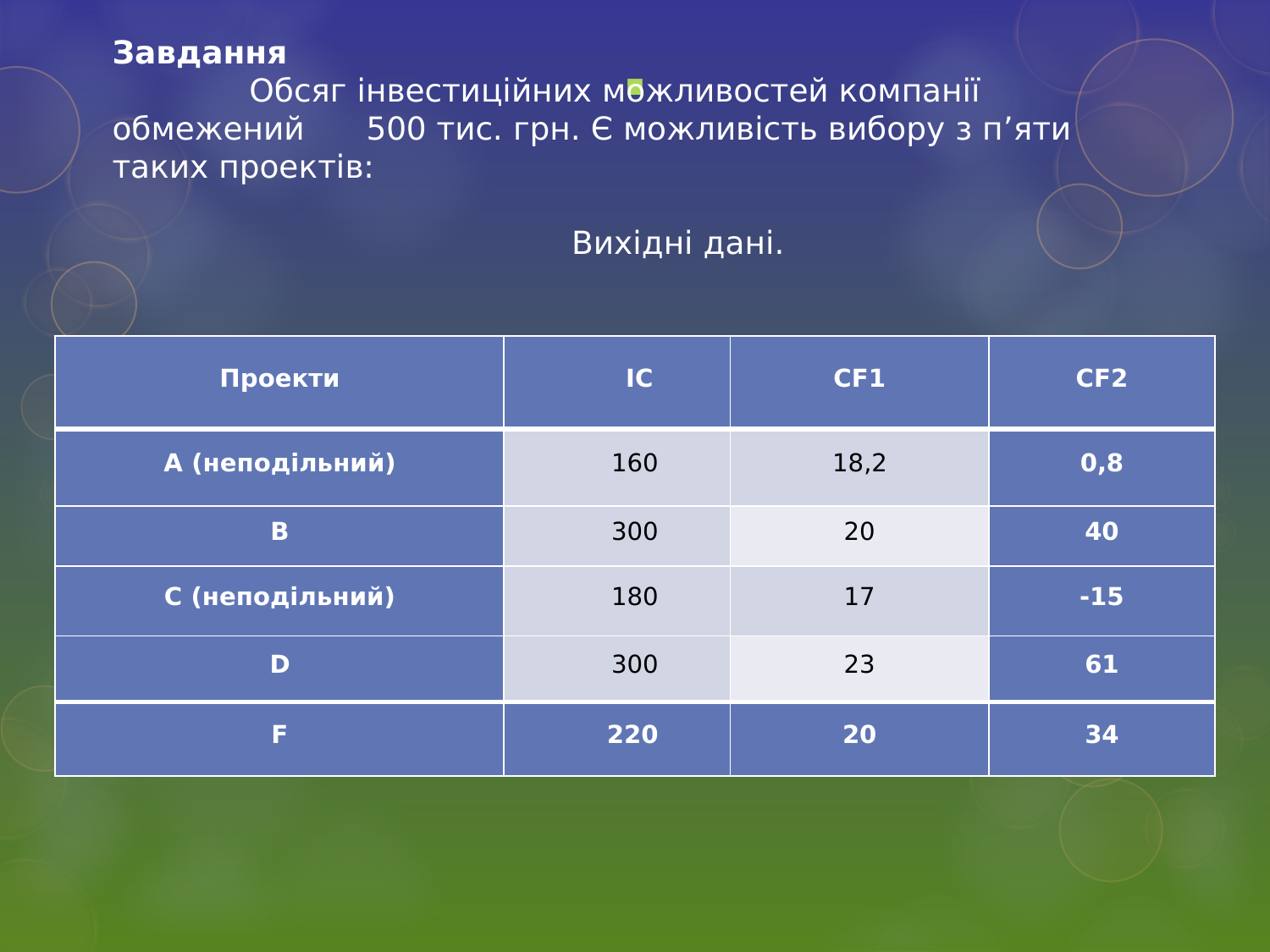

Завдання
Обсяг інвестиційних можливостей компанії обмежений	500 тис. грн. Є можливість вибору з п’яти таких проектів:

Вихідні дані.
# .
| Проекти | ІС | СF1 | СF2 |
| --- | --- | --- | --- |
| А (неподільний) | 160 | 18,2 | 0,8 |
| В | 300 | 20 | 40 |
| С (неподільний) | 180 | 17 | -15 |
| D | 300 | 23 | 61 |
| F | 220 | 20 | 34 |